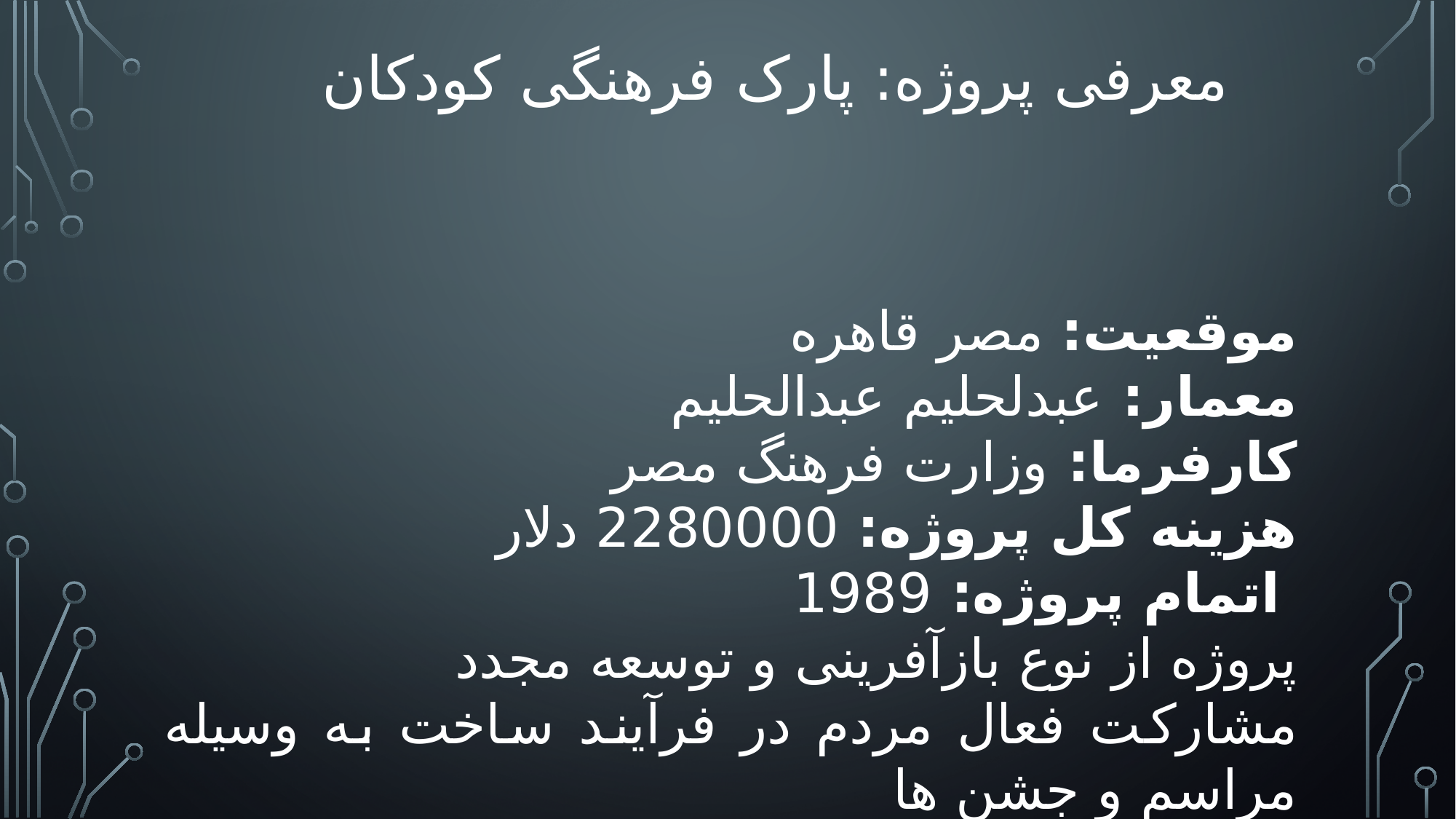

معرفی پروژه: پارک فرهنگی كودكان

موقعیت: مصر قاهره
معمار: عبدلحلیم عبدالحلیم
كارفرما: وزارت فرهنگ مصر
هزينه كل پروژه: 2280000 دلار
 اتمام پروژه: 1989
پروژه از نوع بازآفرینی و توسعه مجدد
مشاركت فعال مردم در فرآيند ساخت به وسیله مراسم و جشن ها